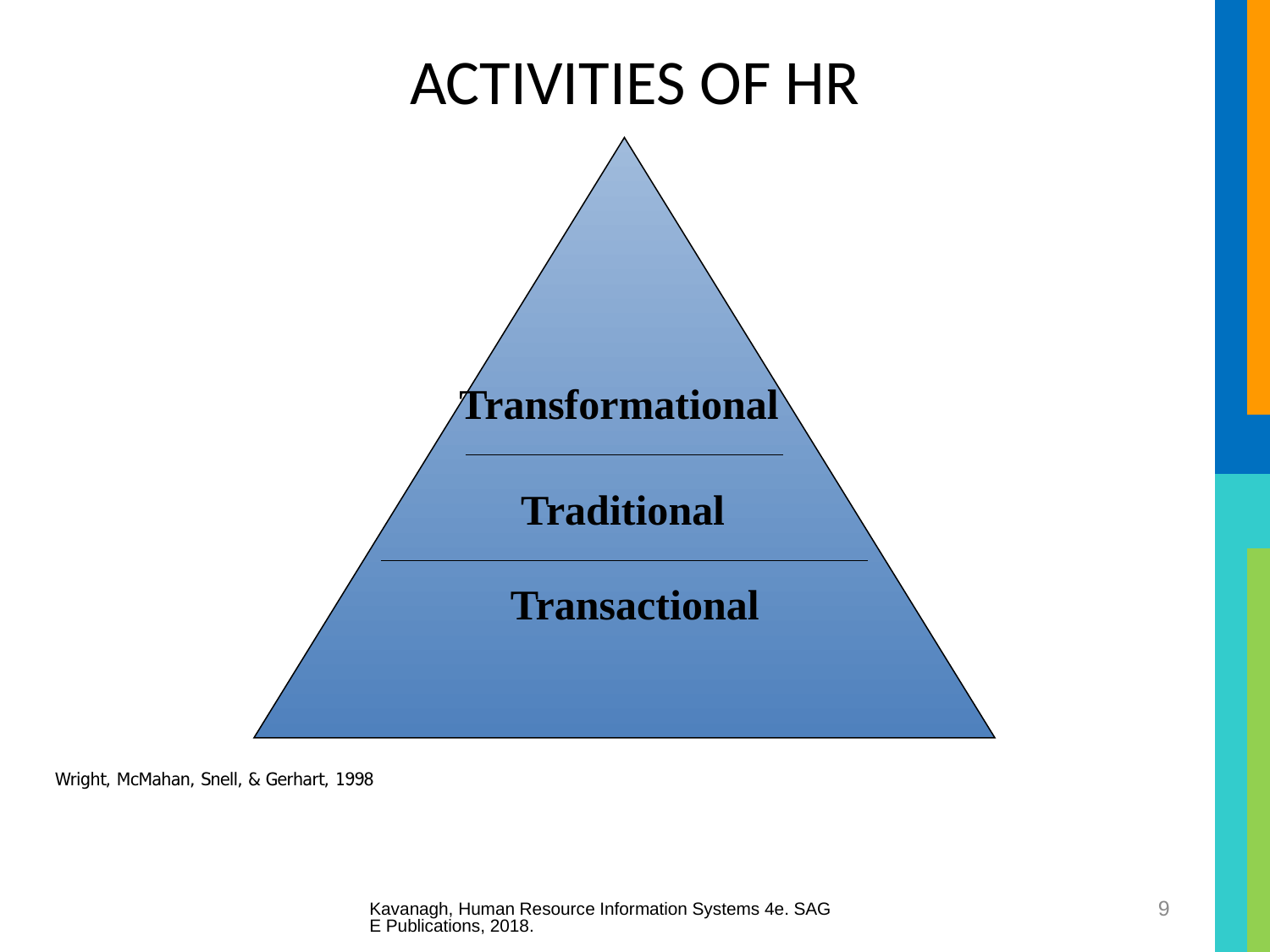

# ACTIVITIES OF HR

Transformational
Traditional
Transactional

Wright, McMahan, Snell, & Gerhart, 1998
Kavanagh, Human Resource Information Systems 4e. SAGE Publications, 2018.
9